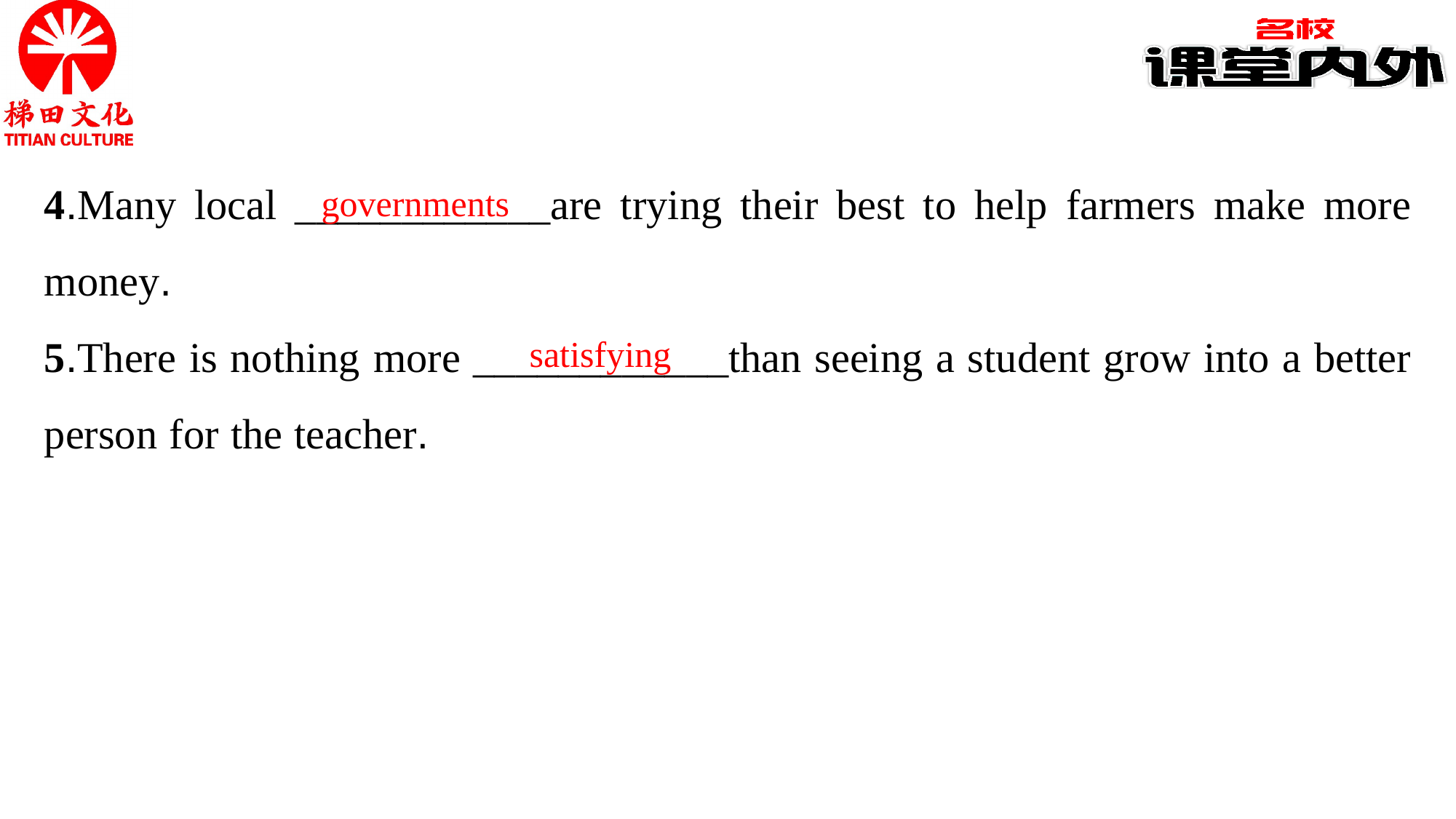

4.Many local ____________are trying their best to help farmers make more money.
5.There is nothing more ____________than seeing a student grow into a better person for the teacher.
governments
satisfying